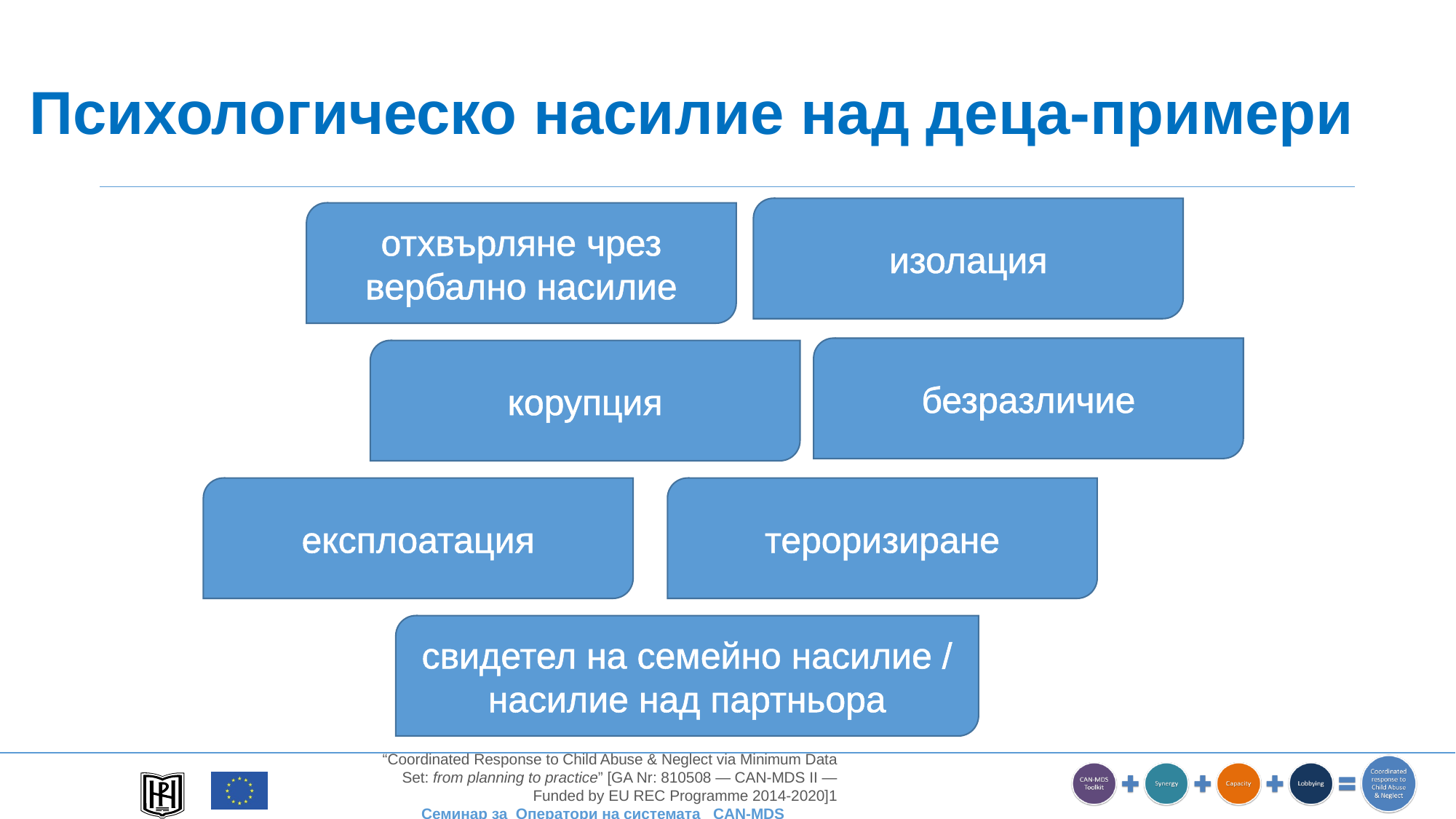

# Психологическо насилие над деца-примери
изолация
отхвърляне чрез вербално насилие
безразличие
корупция
експлоатация
тероризиране
свидетел на семейно насилие / насилие над партньора